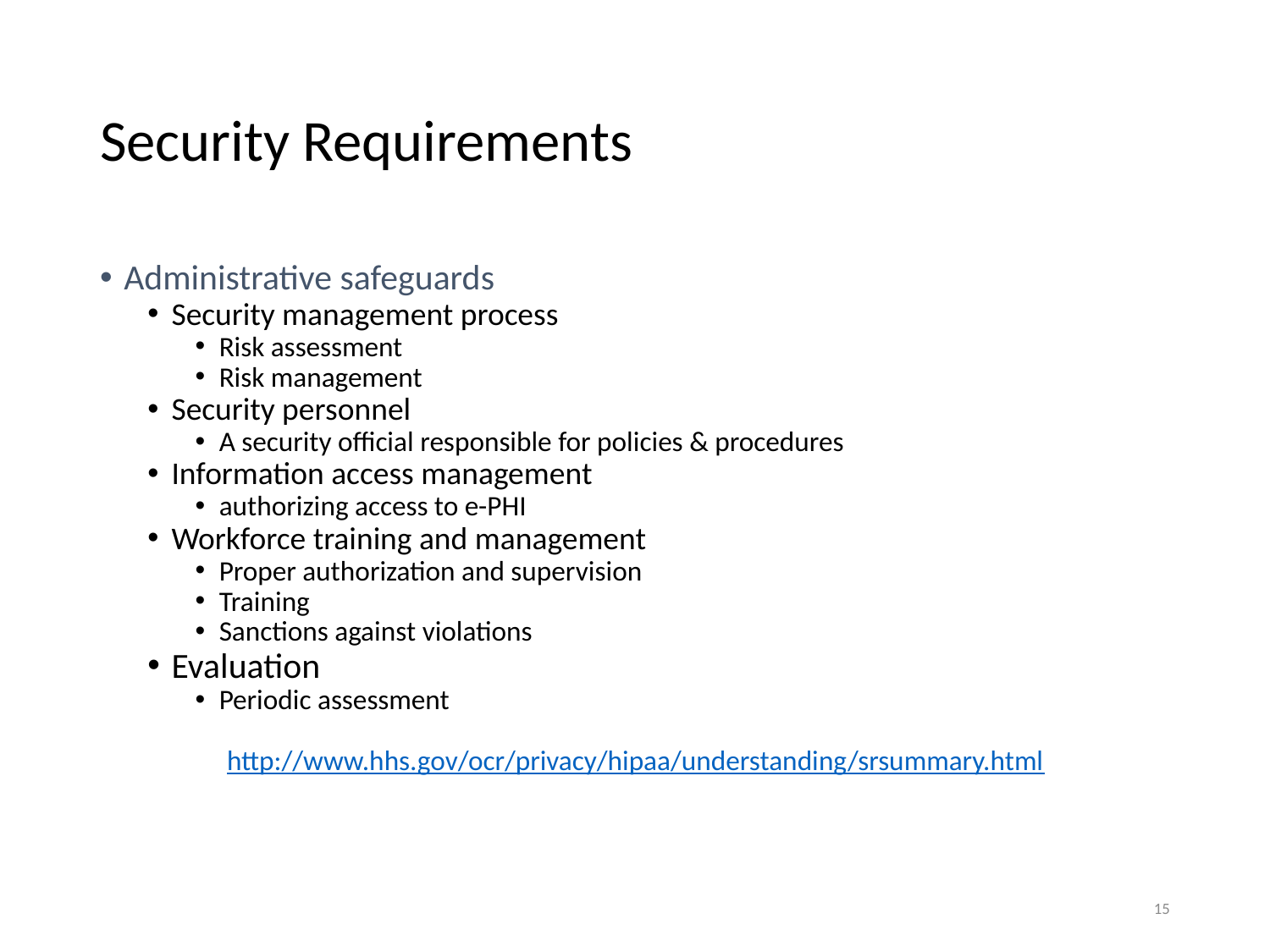

# Security Requirements
Administrative safeguards
Security management process
Risk assessment
Risk management
Security personnel
A security official responsible for policies & procedures
Information access management
authorizing access to e-PHI
Workforce training and management
Proper authorization and supervision
Training
Sanctions against violations
Evaluation
Periodic assessment

http://www.hhs.gov/ocr/privacy/hipaa/understanding/srsummary.html

15